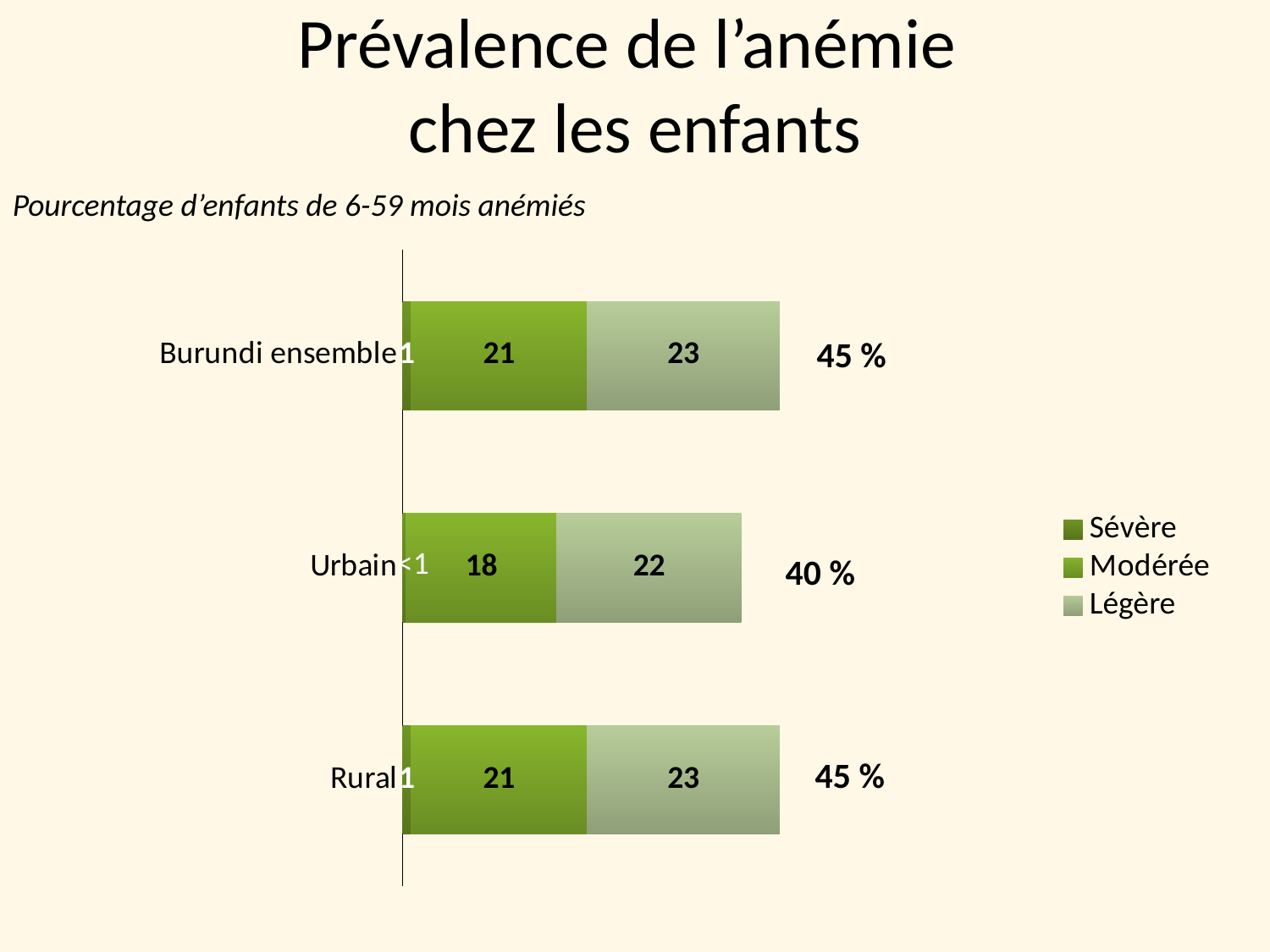

# Prévalence de l’anémie chez les enfants
Pourcentage d’enfants de 6-59 mois anémiés

### Chart

| Category | Sévère | Modérée | Légère |
|---|---|---|---|
| Rural | 1.0 | 21.0 | 23.0 |
| Urbain | 0.4 | 18.0 | 22.0 |
| Burundi ensemble | 1.0 | 21.0 | 23.0 |
45 %
40 %
45 %